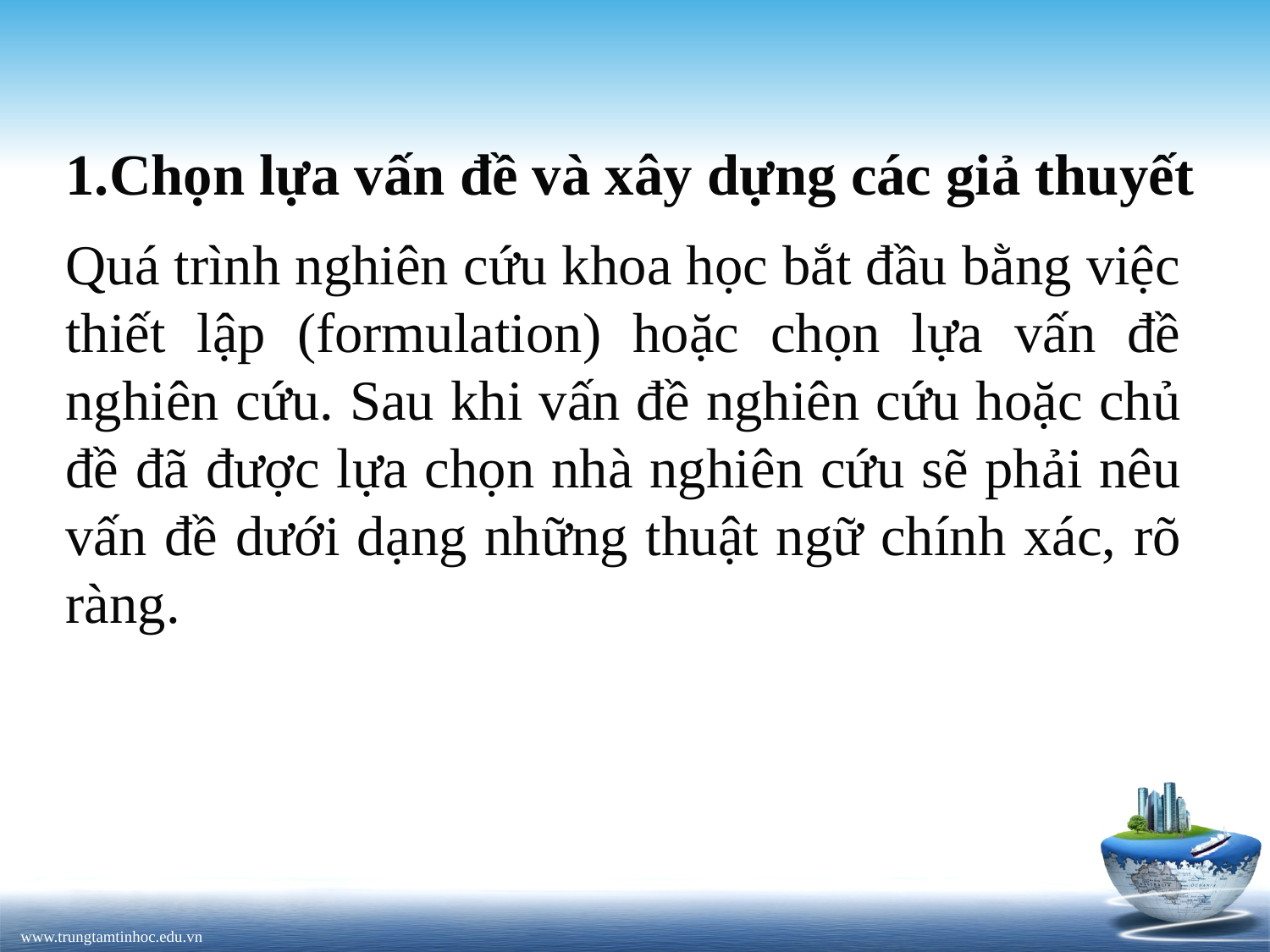

# 1.Chọn lựa vấn đề và xây dựng các giả thuyết
Quá trình nghiên cứu khoa học bắt đầu bằng việc thiết lập (formulation) hoặc chọn lựa vấn đề nghiên cứu. Sau khi vấn đề nghiên cứu hoặc chủ đề đã được lựa chọn nhà nghiên cứu sẽ phải nêu vấn đề dưới dạng những thuật ngữ chính xác, rõ ràng.